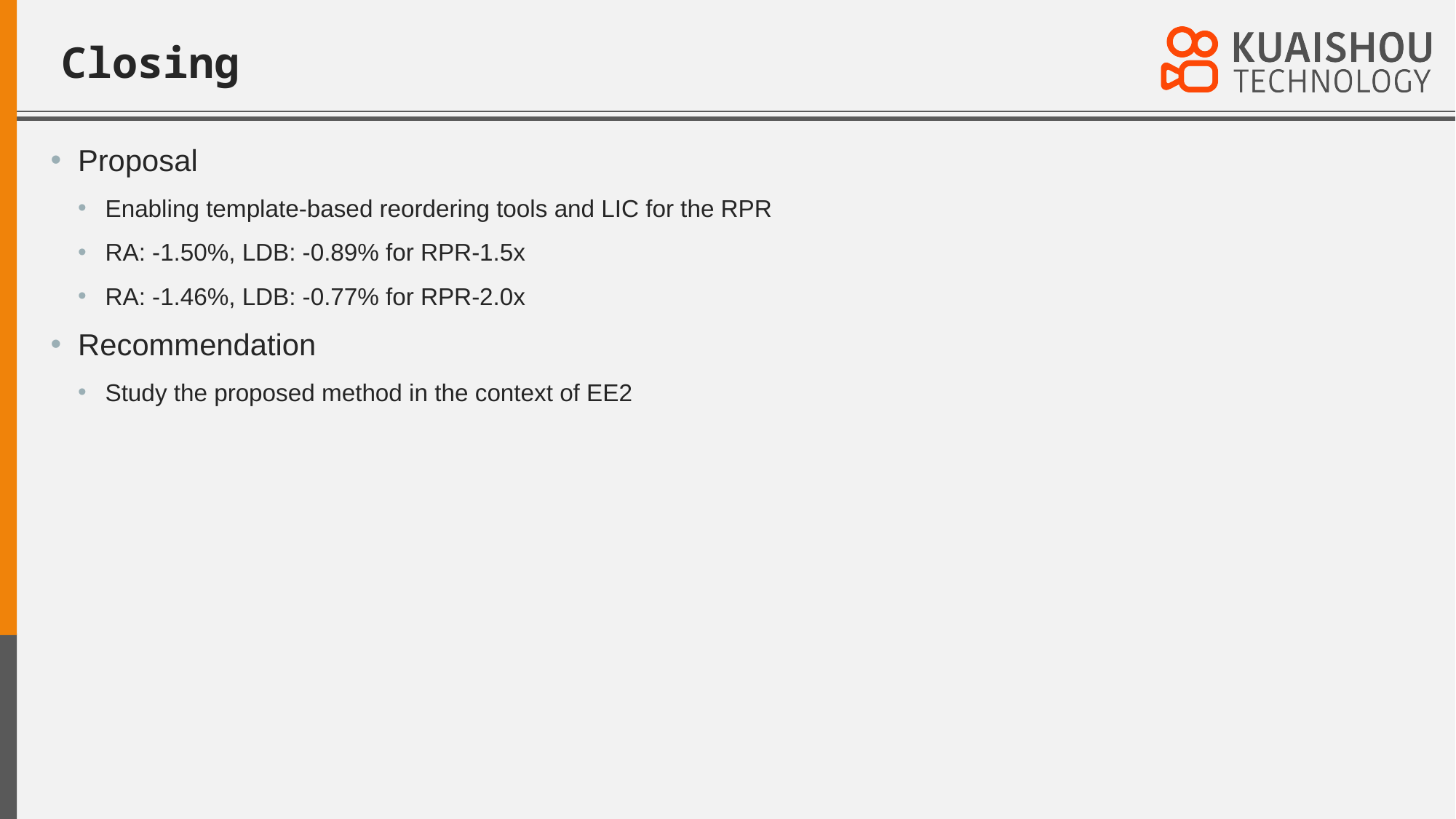

# Closing
Proposal
Enabling template-based reordering tools and LIC for the RPR
RA: -1.50%, LDB: -0.89% for RPR-1.5x
RA: -1.46%, LDB: -0.77% for RPR-2.0x
Recommendation
Study the proposed method in the context of EE2